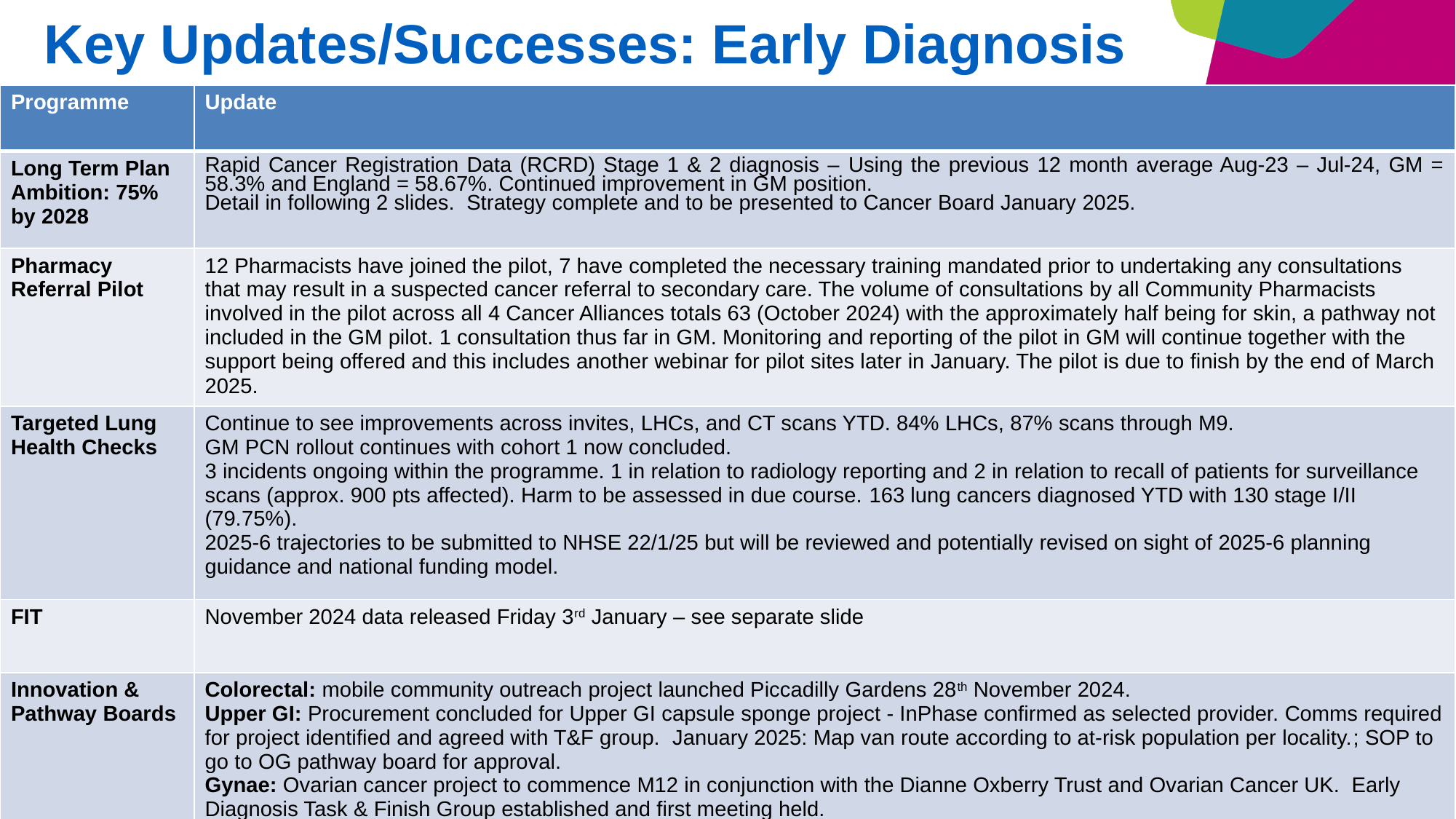

Key Updates/Successes: Early Diagnosis
| Programme | Update |
| --- | --- |
| Long Term Plan Ambition: 75% by 2028 | Rapid Cancer Registration Data (RCRD) Stage 1 & 2 diagnosis – Using the previous 12 month average Aug-23 – Jul-24, GM = 58.3% and England = 58.67%. Continued improvement in GM position. Detail in following 2 slides. Strategy complete and to be presented to Cancer Board January 2025. |
| Pharmacy Referral Pilot | 12 Pharmacists have joined the pilot, 7 have completed the necessary training mandated prior to undertaking any consultations that may result in a suspected cancer referral to secondary care. The volume of consultations by all Community Pharmacists involved in the pilot across all 4 Cancer Alliances totals 63 (October 2024) with the approximately half being for skin, a pathway not included in the GM pilot. 1 consultation thus far in GM. Monitoring and reporting of the pilot in GM will continue together with the support being offered and this includes another webinar for pilot sites later in January. The pilot is due to finish by the end of March 2025. |
| Targeted Lung Health Checks | Continue to see improvements across invites, LHCs, and CT scans YTD. 84% LHCs, 87% scans through M9. ​ GM PCN rollout continues with cohort 1 now concluded.​ 3 incidents ongoing within the programme. 1 in relation to radiology reporting and 2 in relation to recall of patients for surveillance scans (approx. 900 pts affected). Harm to be assessed in due course. ​163 lung cancers diagnosed YTD with 130 stage I/II (79.75%). 2025-6 trajectories to be submitted to NHSE 22/1/25 but will be reviewed and potentially revised on sight of 2025-6 planning guidance and national funding model. |
| FIT | November 2024 data released Friday 3rd January – see separate slide |
| Innovation & Pathway Boards | Colorectal: mobile community outreach project launched Piccadilly Gardens 28th November 2024. Upper GI: Procurement concluded for Upper GI capsule sponge project - InPhase confirmed as selected provider. Comms required for project identified and agreed with T&F group. ​ January 2025: Map van route according to at-risk population per locality.; SOP to go to OG pathway board for approval. ​ Gynae: Ovarian cancer project to commence M12 in conjunction with the Dianne Oxberry Trust and Ovarian Cancer UK. Early Diagnosis Task & Finish Group established and first meeting held. |